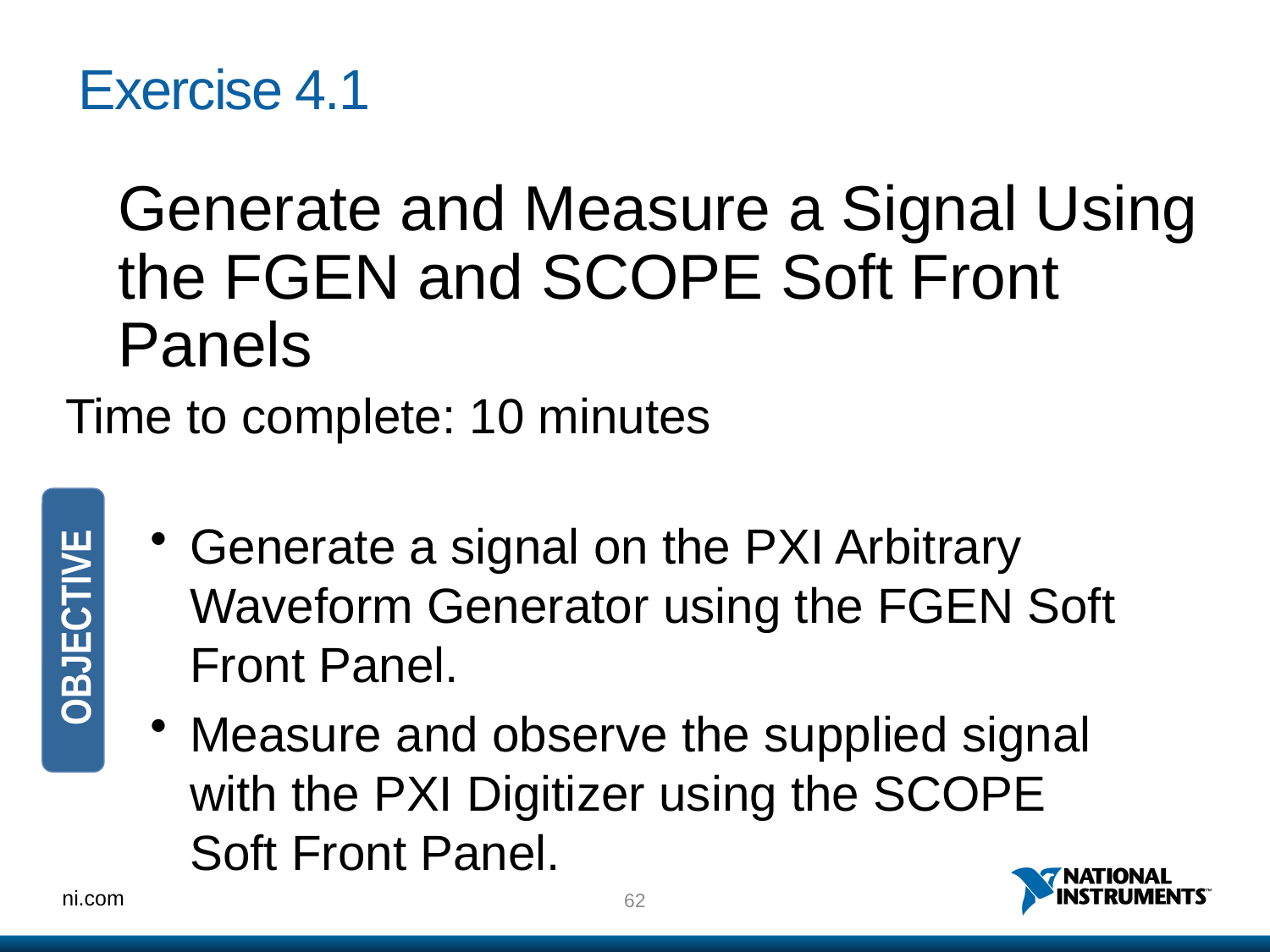

# Exercise 4.1
	Generate and Measure a Signal Using the FGEN and SCOPE Soft Front Panels
Time to complete: 10 minutes
Generate a signal on the PXI Arbitrary Waveform Generator using the FGEN Soft Front Panel.
Measure and observe the supplied signal with the PXI Digitizer using the SCOPE Soft Front Panel.
OBJECTIVE